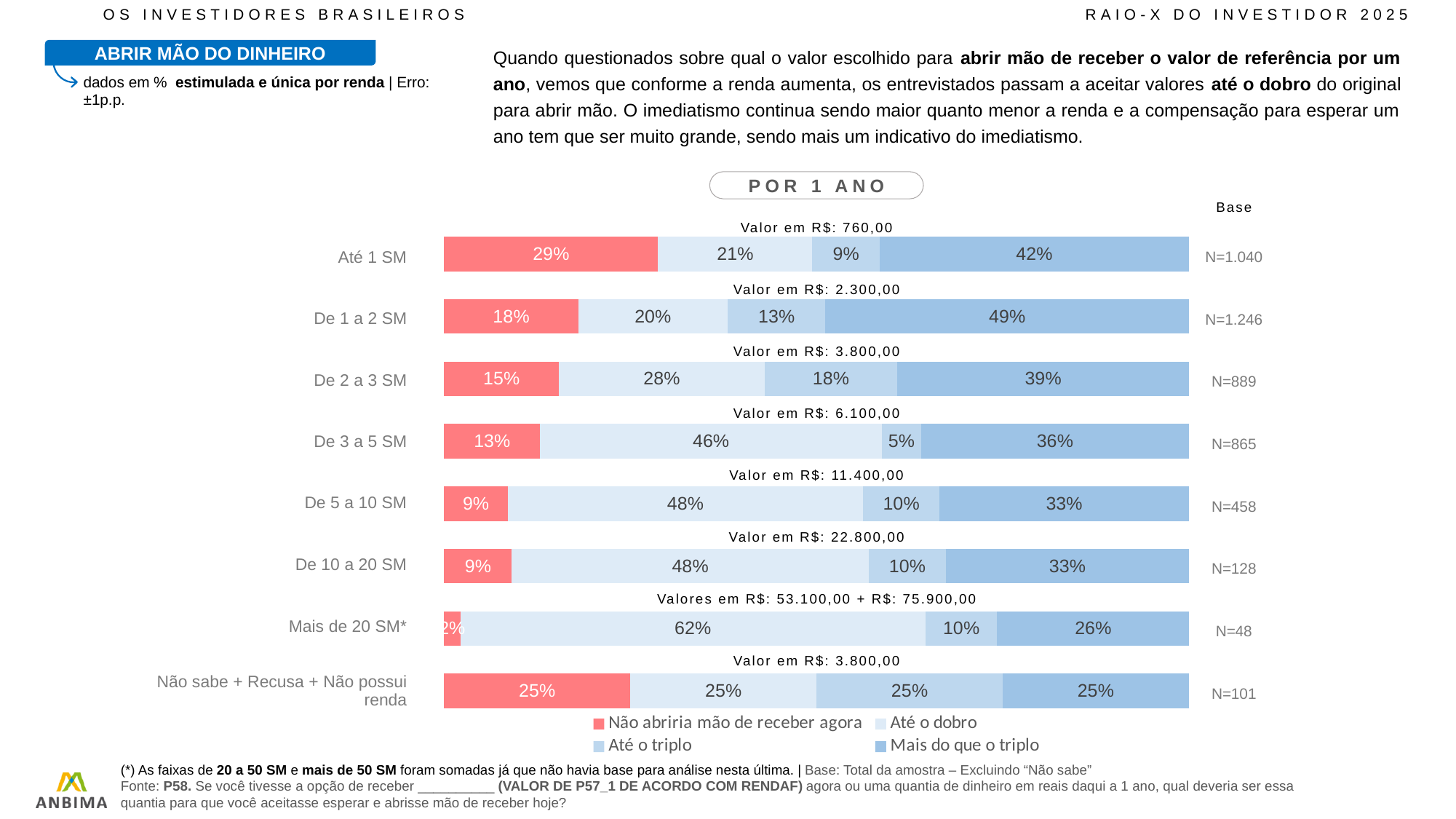

OS INVESTIDORES BRASILEIROS						RAIO-X DO INVESTIDOR 2025
Quando questionados sobre qual o valor escolhido para abrir mão de receber o valor de referência por um ano, vemos que conforme a renda aumenta, os entrevistados passam a aceitar valores até o dobro do original para abrir mão. O imediatismo continua sendo maior quanto menor a renda e a compensação para esperar um ano tem que ser muito grande, sendo mais um indicativo do imediatismo.
ABRIR MÃO DO DINHEIRO

dados em %  estimulada e única por renda | Erro: ±1p.p.
POR 1 ANO
Base

### Chart

| Category | Não abriria mão de receber agora | Até o dobro | Até o triplo | Mais do que o triplo |
|---|---|---|---|---|
| Até 1 SM | 28.73 | 20.71 | 9.05 | 41.52 |
| De 1 a 2 SM | 18.03 | 20.01 | 13.17 | 48.8 |
| De 2 a 3 SM | 15.42 | 27.61 | 17.81 | 39.16 |
| De 3 a 5 SM | 12.88 | 45.92 | 5.220000000000001 | 35.98 |
| De 5 a 10 SM | 8.55 | 47.69 | 10.27 | 33.49 |
| De 10 a 20 SM | 9.1 | 47.91 | 10.36 | 32.63 |
| Mais de 20 SM | 2.18 | 62.42 | 9.67 | 25.73 |
| Não sabe / Recusa | 25.0 | 25.0 | 25.0 | 25.0 |
Valor em R$: 760,00
| N=1.040 |
| --- |
| N=1.246 |
| N=889 |
| N=865 |
| N=458 |
| N=128 |
| N=48 |
| N=101 |
| Até 1 SM |
| --- |
| De 1 a 2 SM |
| De 2 a 3 SM |
| De 3 a 5 SM |
| De 5 a 10 SM |
| De 10 a 20 SM |
| Mais de 20 SM\* |
| Não sabe + Recusa + Não possui renda |
Valor em R$: 2.300,00
Valor em R$: 3.800,00
Valor em R$: 6.100,00
Valor em R$: 11.400,00
Valor em R$: 22.800,00
Valores em R$: 53.100,00 + R$: 75.900,00
Valor em R$: 3.800,00
(*) As faixas de 20 a 50 SM e mais de 50 SM foram somadas já que não havia base para análise nesta última. | Base: Total da amostra – Excluindo “Não sabe”
Fonte: P58. Se você tivesse a opção de receber __________ (VALOR DE P57_1 DE ACORDO COM RENDAF) agora ou uma quantia de dinheiro em reais daqui a 1 ano, qual deveria ser essa quantia para que você aceitasse esperar e abrisse mão de receber hoje?